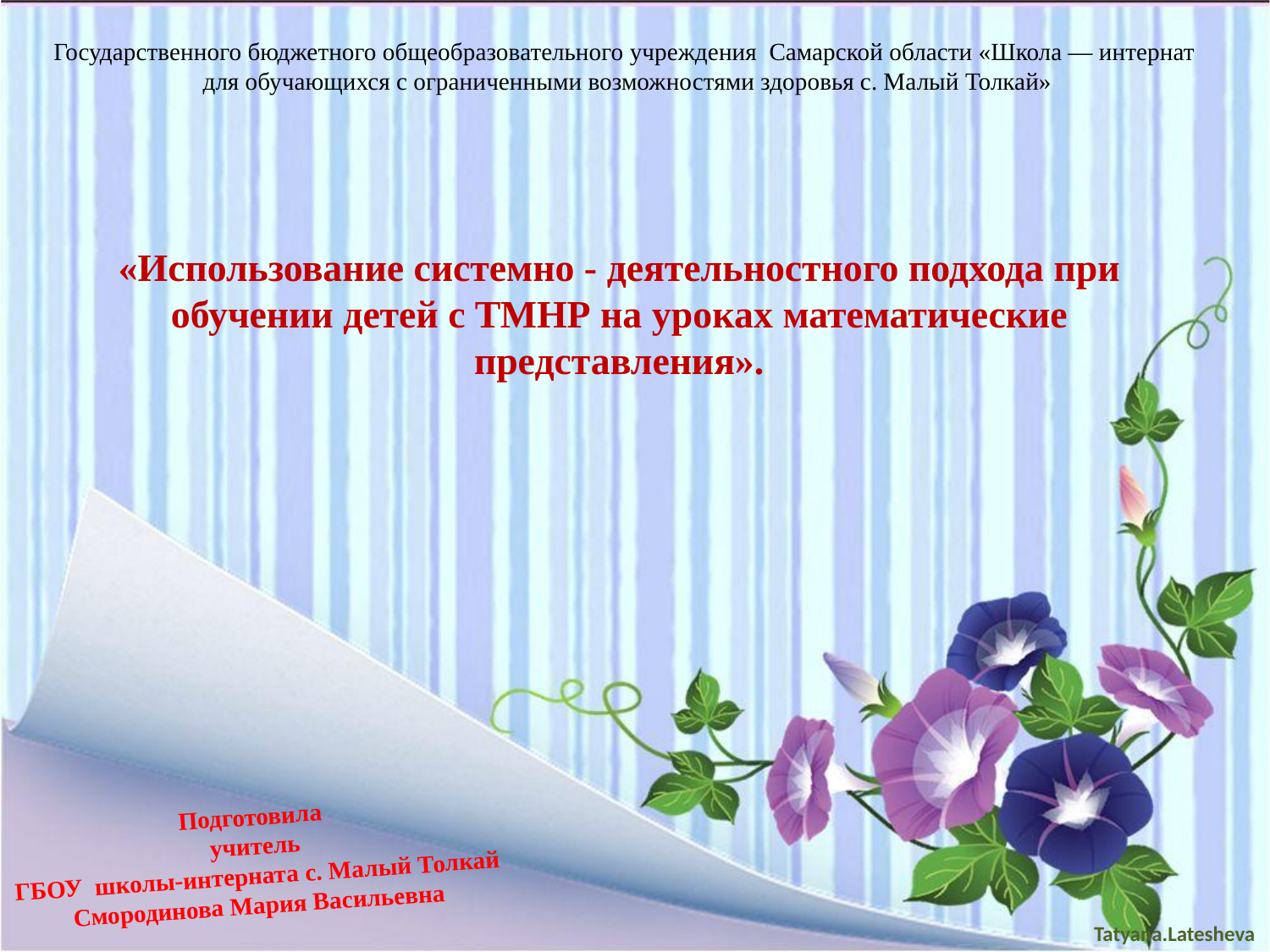

# Государственного бюджетного общеобразовательного учреждения  Самарской области «Школа — интернат для обучающихся с ограниченными возможностями здоровья с. Малый Толкай»
«Использование системно - деятельностного подхода при обучении детей с ТМНР на уроках математические представления».

Подготовила
учитель
ГБОУ  школы-интерната с. Малый Толкай
Смородинова Мария Васильевна